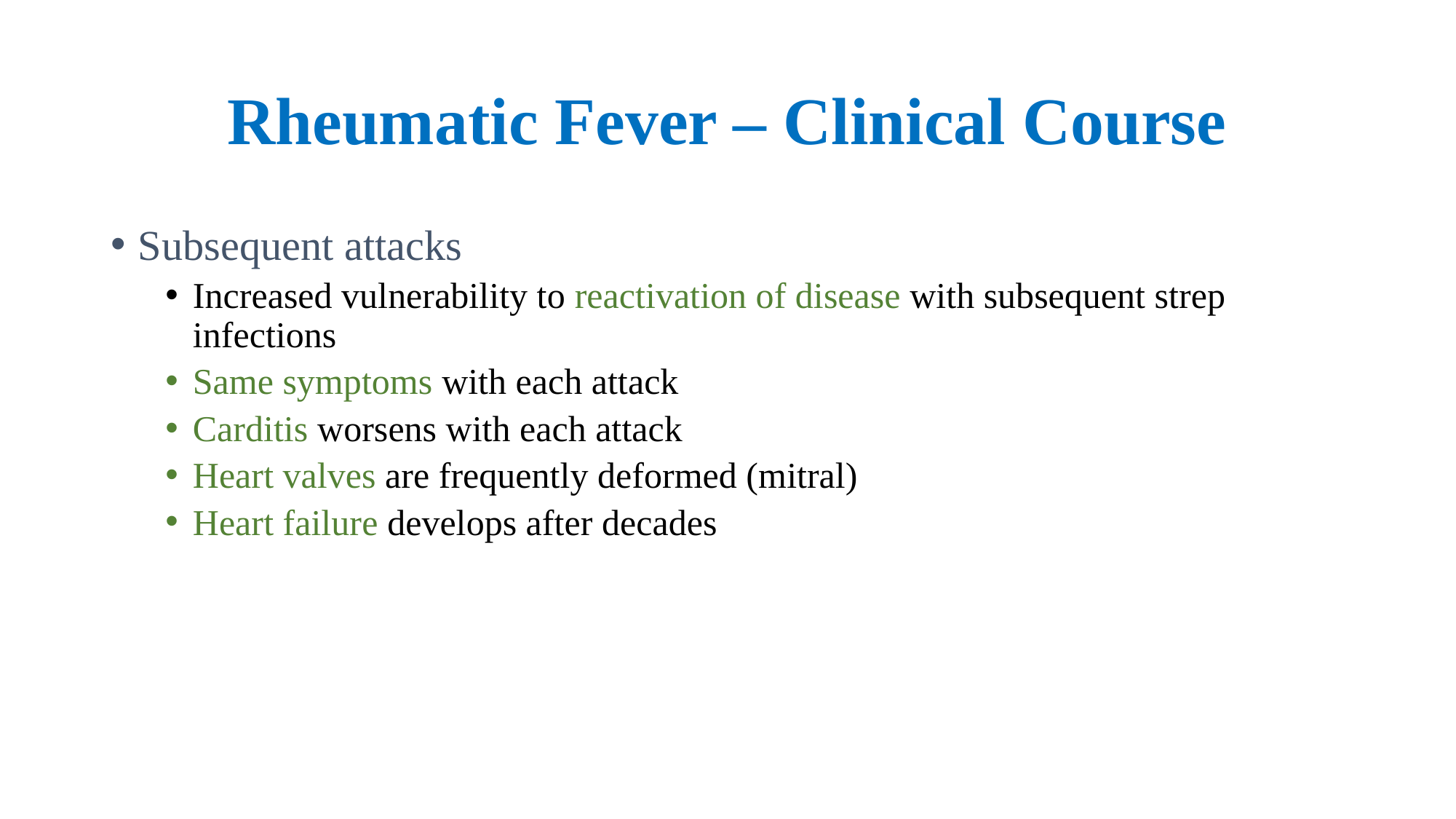

# Rheumatic Fever – Clinical Course
Subsequent attacks
Increased vulnerability to reactivation of disease with subsequent strep infections
Same symptoms with each attack
Carditis worsens with each attack
Heart valves are frequently deformed (mitral)
Heart failure develops after decades